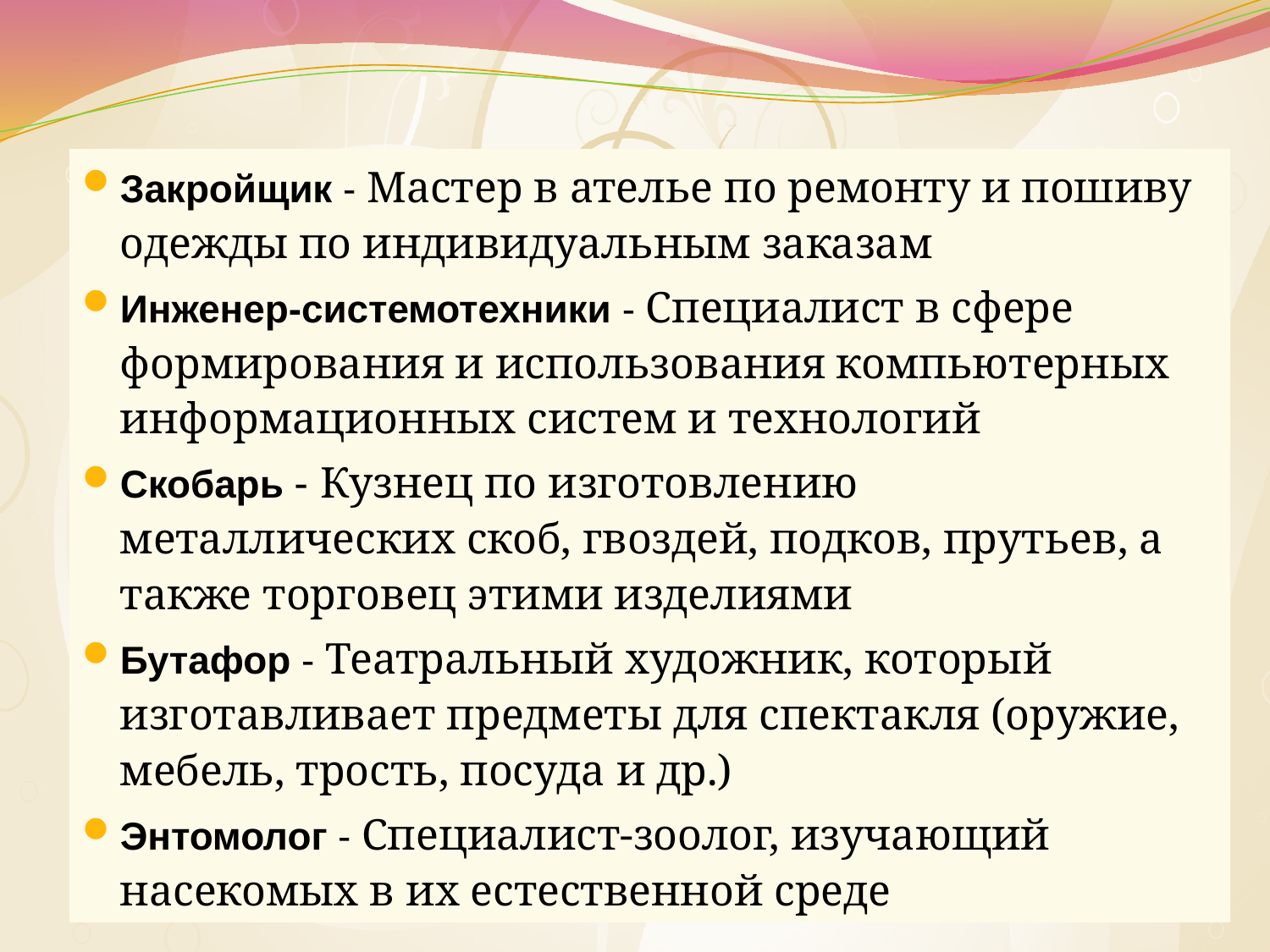

Закройщик - Мастер в ателье по ремонту и пошиву одежды по индивидуальным заказам
Инженер-системотехники - Специалист в сфере формирования и использования компьютерных информационных систем и технологий
Скобарь - Кузнец по изготовлению металлических скоб, гвоздей, подков, прутьев, а также торговец этими изделиями
Бутафор - Театральный художник, который изготавливает предметы для спектакля (оружие, мебель, трость, посуда и др.)
Энтомолог - Специалист-зоолог, изучающий насекомых в их естественной среде